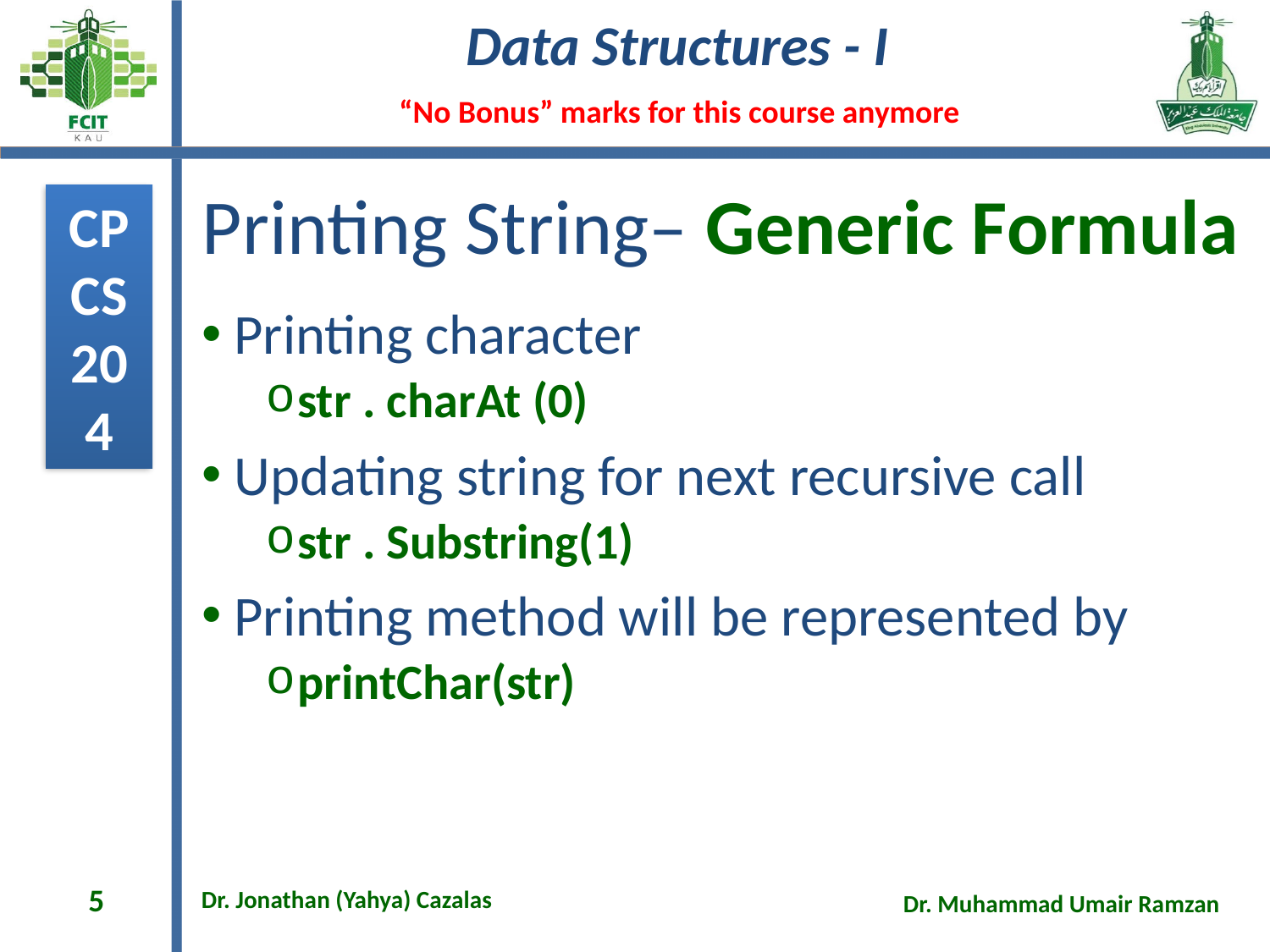

# Printing String– Generic Formula
Printing character
str . charAt (0)
Updating string for next recursive call
str . Substring(1)
Printing method will be represented by
printChar(str)
5